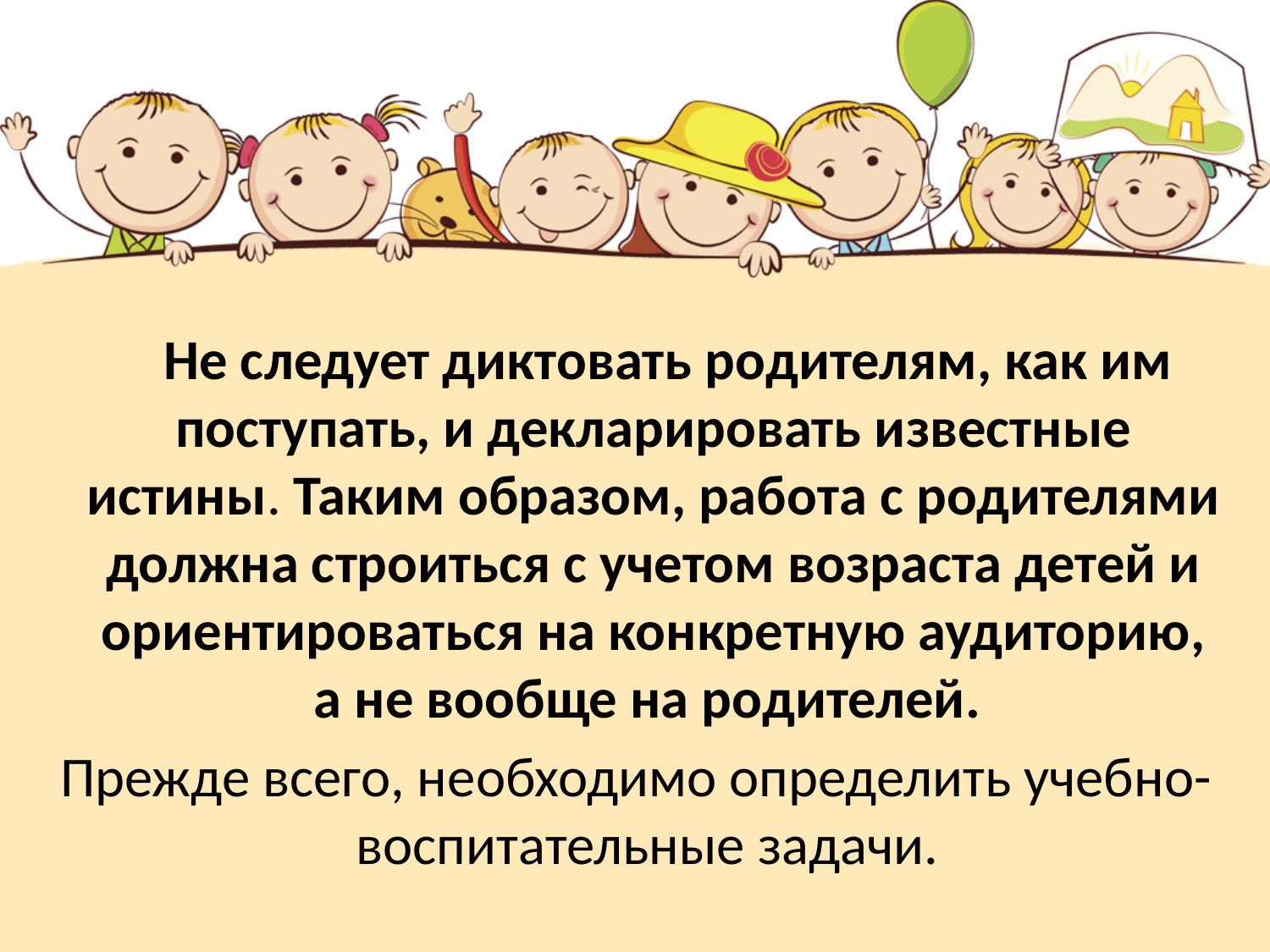

#

      Не следует диктовать родителям, как им поступать, и декларировать известные истины. Таким образом, работа с родителями должна строиться с учетом возраста детей и ориентироваться на конкретную аудиторию, а не вообще на родителей.
 Прежде всего, необходимо определить учебно-воспитательные задачи.